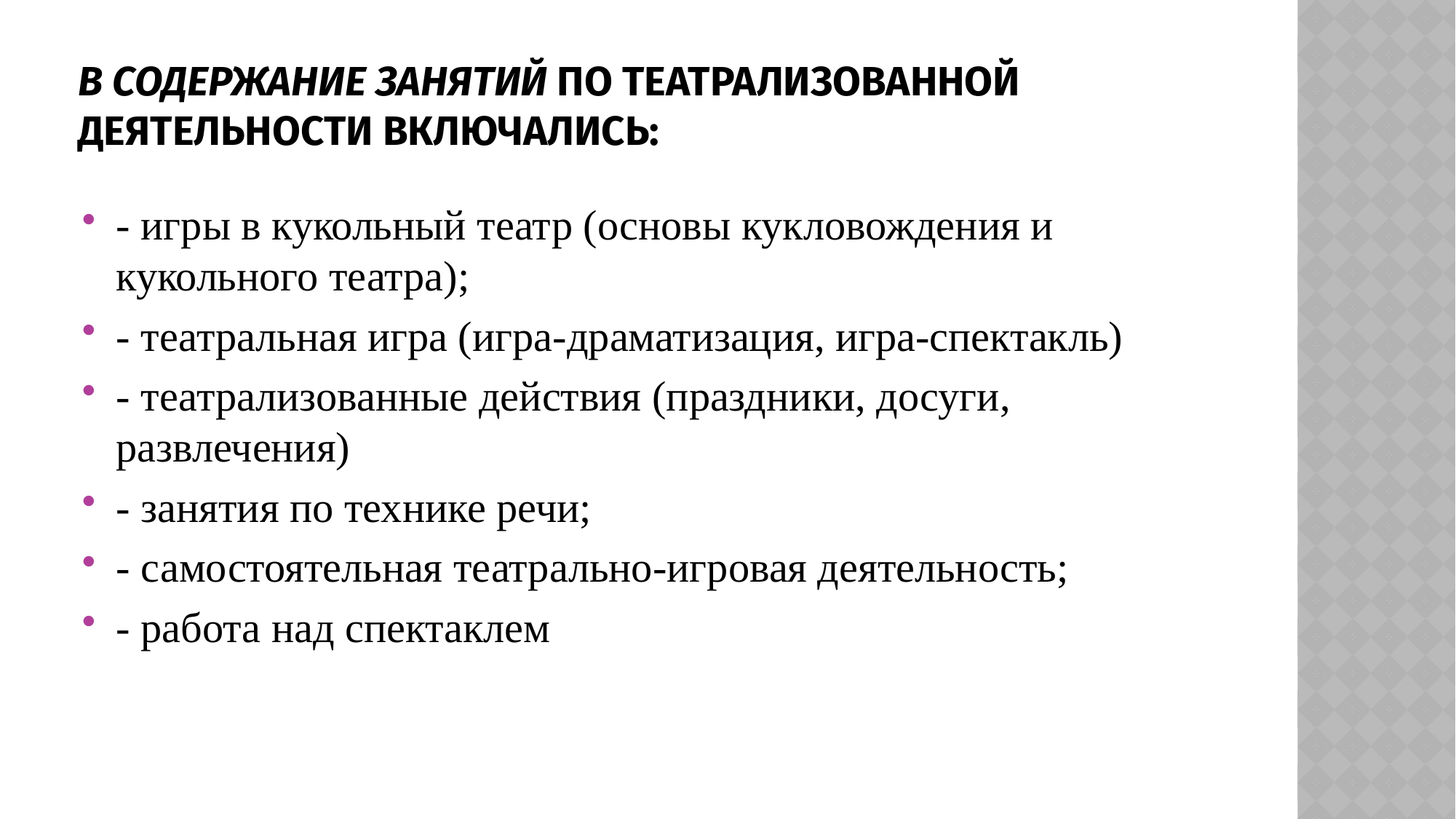

# В содержание занятий по театрализованной деятельности включались:
- игры в кукольный театр (основы кукловождения и кукольного театра);
- театральная игра (игра-драматизация, игра-спектакль)
- театрализованные действия (праздники, досуги, развлечения)
- занятия по технике речи;
- самостоятельная театрально-игровая деятельность;
- работа над спектаклем